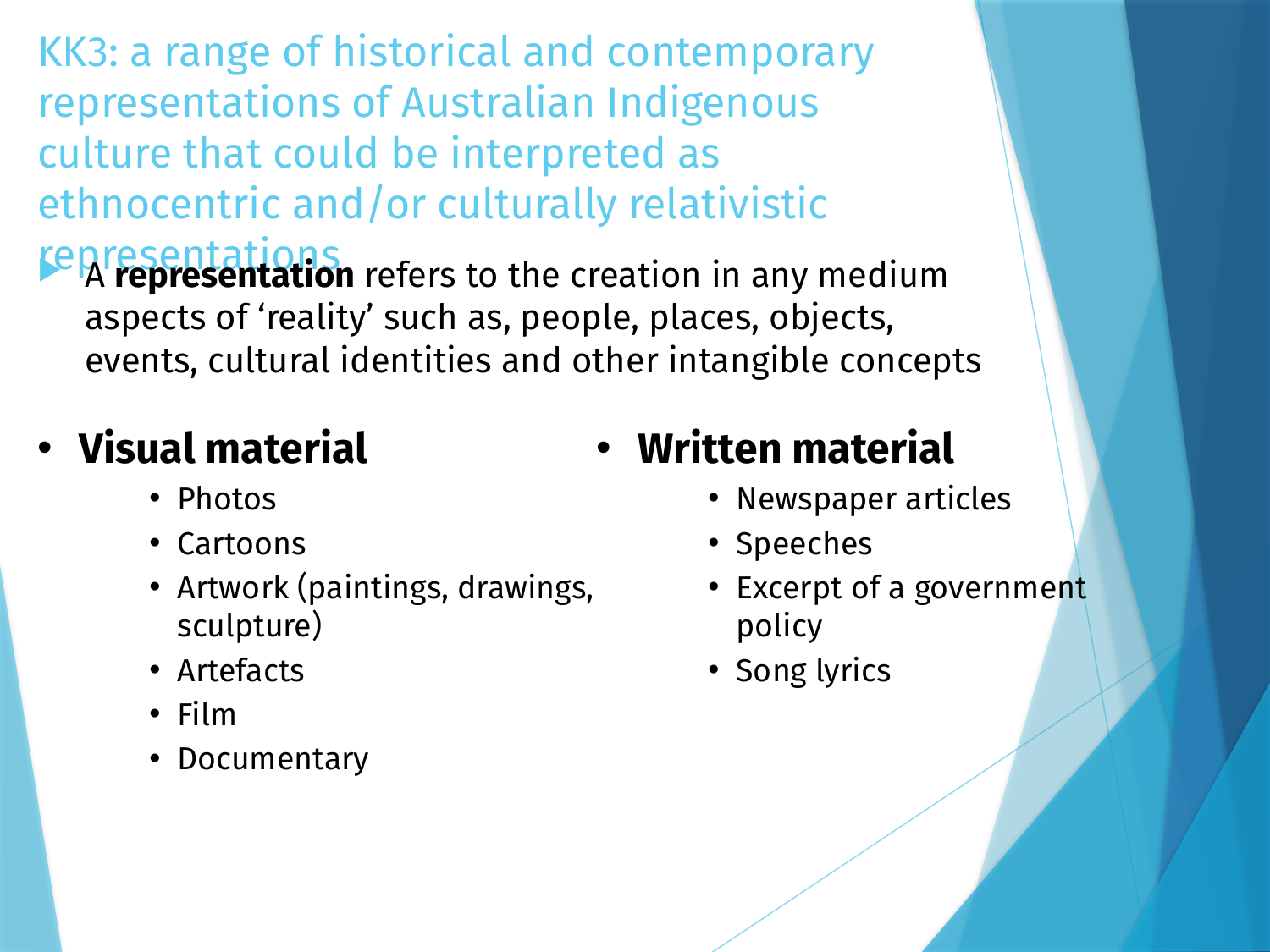

# KK3: a range of historical and contemporary representations of Australian Indigenous culture that could be interpreted as ethnocentric and/or culturally relativistic representations
A representation refers to the creation in any medium aspects of ‘reality’ such as, people, places, objects, events, cultural identities and other intangible concepts

Visual material
Photos
Cartoons
Artwork (paintings, drawings, sculpture)
Artefacts
Film
Documentary
Written material
Newspaper articles
Speeches
Excerpt of a government policy
Song lyrics